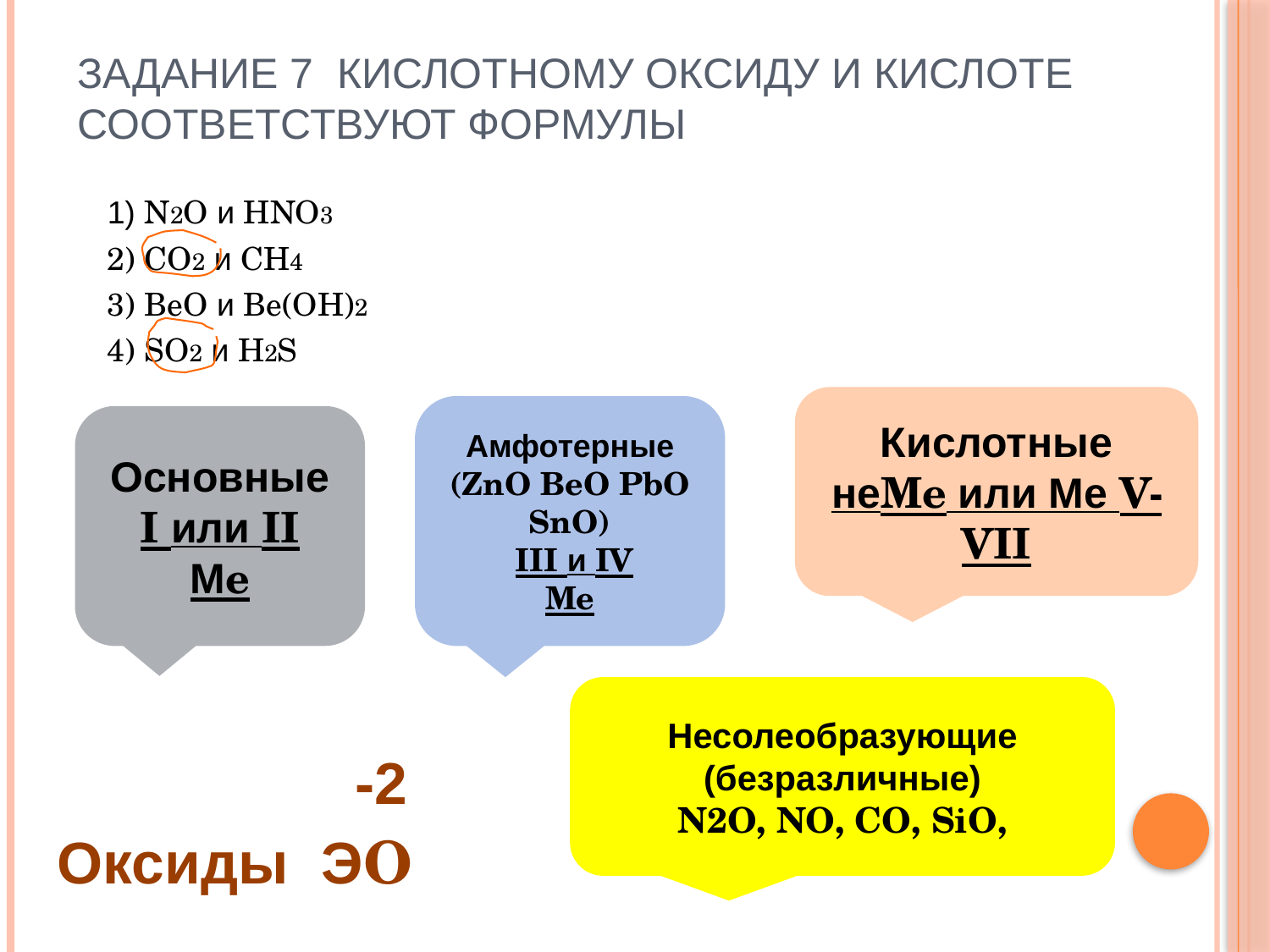

# Задание 7  Кислотному оксиду и кислоте соответствуют формулы
1) N2O и HNO3
2) CO2 и CH4
3) BeO и Be(OH)2
4) SO2 и H2S

                  -2
Оксиды  ЭO

Кислотные
неMe или Ме V-VII
Амфотерные
(ZnO BeO PbO SnO)
 III и IV
Me
Основные
I или II
Мe
Несолеобразующие (безразличные)
N2O, NO, CO, SiO,